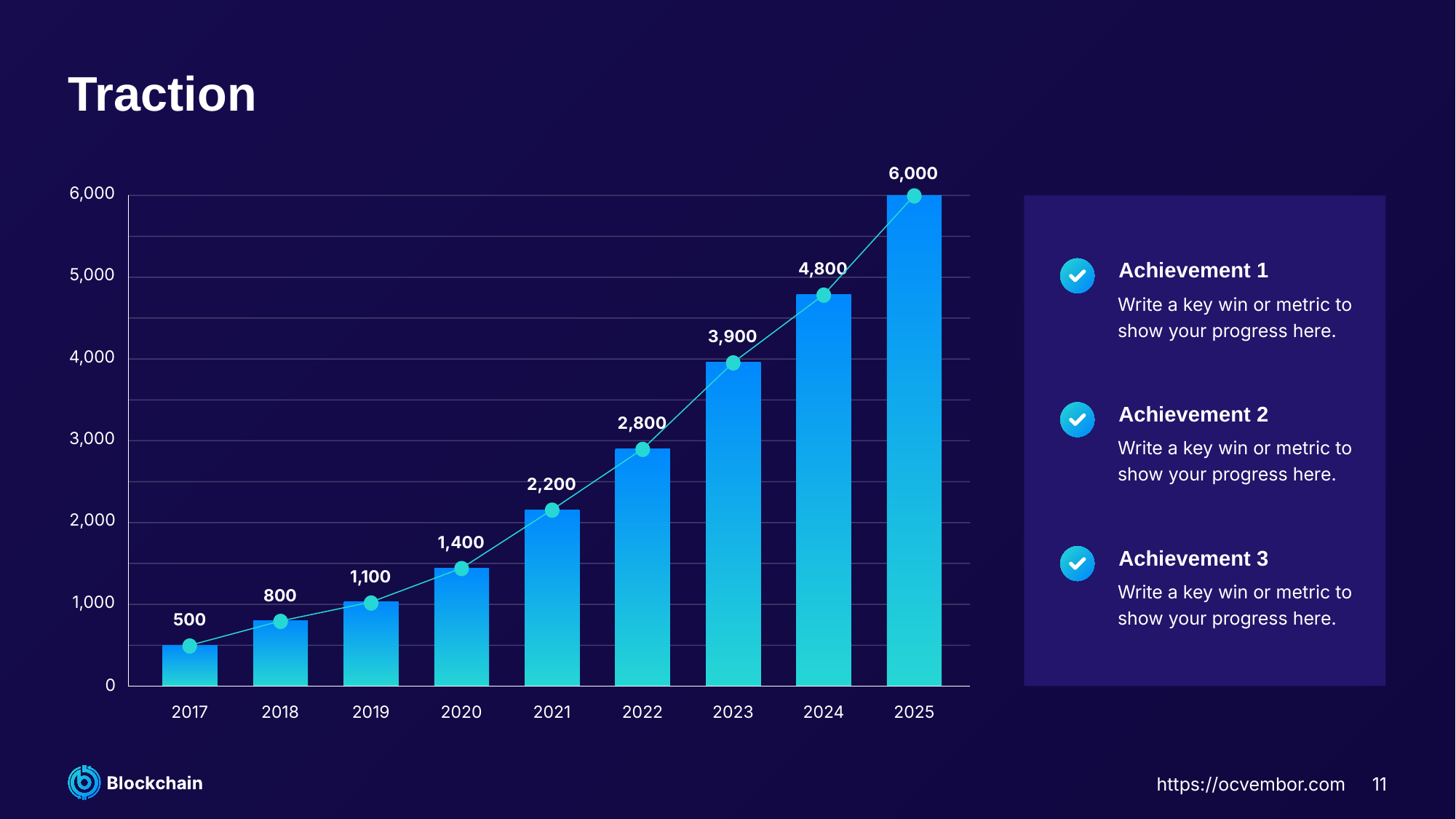

# Traction
6,000
6,000

Achievement 1

Write a key win or metric to show your progress here.
4,800
5,000

3,900
4,000

Achievement 2

Write a key win or metric to show your progress here.
2,800
3,000

2,200

2,000

1,400
Achievement 3

Write a key win or metric to show your progress here.

1,100

800
1,000

500

0
2017
2018
2019
2020
2021
2022
2023
2024
2025